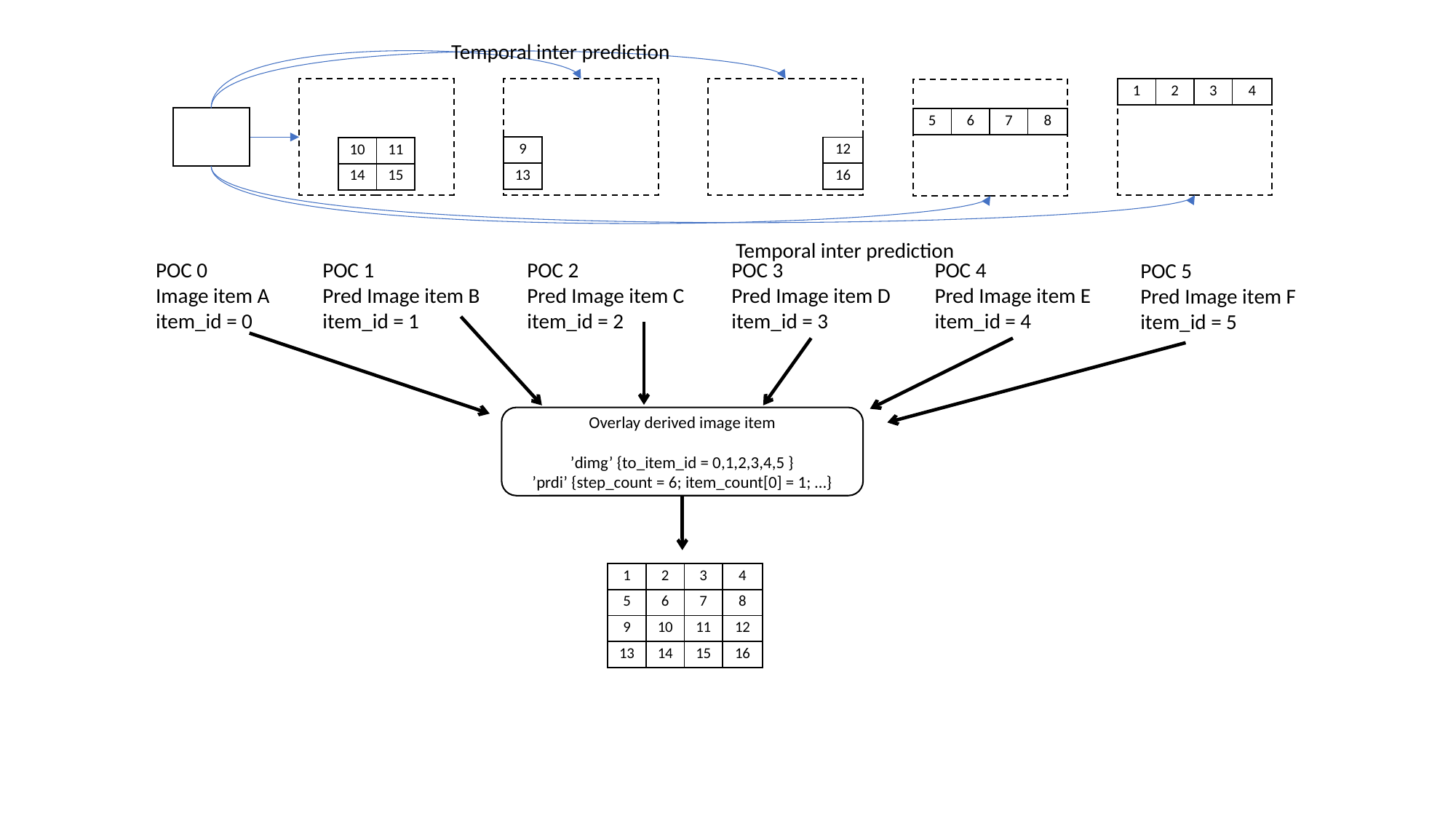

Temporal inter prediction

| 1 | 2 | 3 | 4 |
| --- | --- | --- | --- |

| 5 | 6 | 7 | 8 |
| --- | --- | --- | --- |
| 9 |
| --- |
| 13 |
| 12 |
| --- |
| 16 |
| 10 | 11 |
| --- | --- |
| 14 | 15 |
Temporal inter prediction
POC 2
Pred Image item C
item_id = 2
POC 3
Pred Image item D
item_id = 3
POC 4
Pred Image item E
item_id = 4
POC 1
Pred Image item B
item_id = 1
POC 0
Image item A
item_id = 0
POC 5
Pred Image item F
item_id = 5
Overlay derived image item

’dimg’ {to_item_id = 0,1,2,3,4,5 }
’prdi’ {step_count = 6; item_count[0] = 1; …}
| 1 | 2 | 3 | 4 |
| --- | --- | --- | --- |
| 5 | 6 | 7 | 8 |
| 9 | 10 | 11 | 12 |
| 13 | 14 | 15 | 16 |